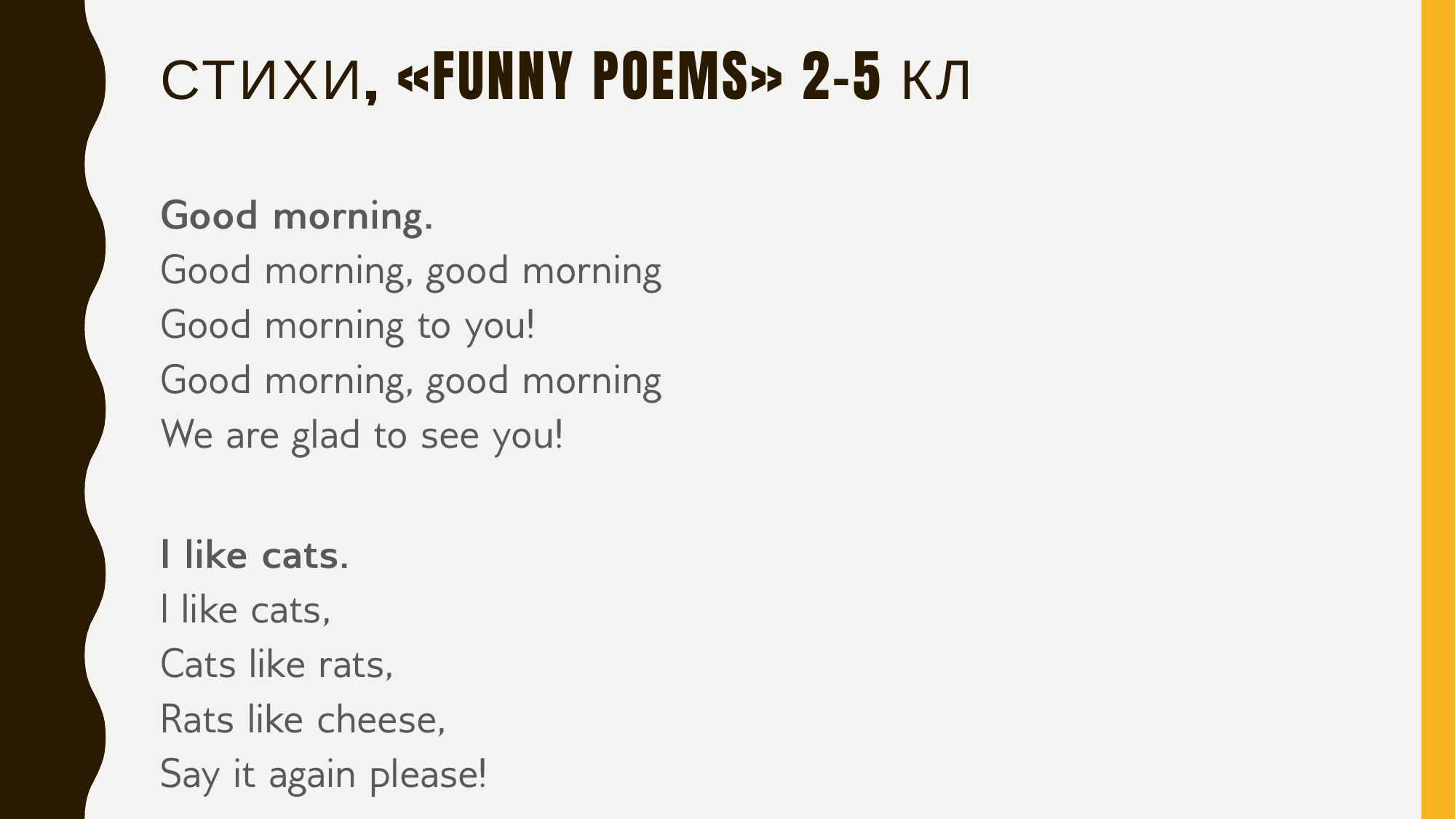

# Стихи, «Funny poems» 2-5 кл

Good morning.
Good morning, good morning
Good morning to you!
Good morning, good morning
We are glad to see you!
I like cats.
I like cats,
Cats like rats,
Rats like cheese,
Say it again please!